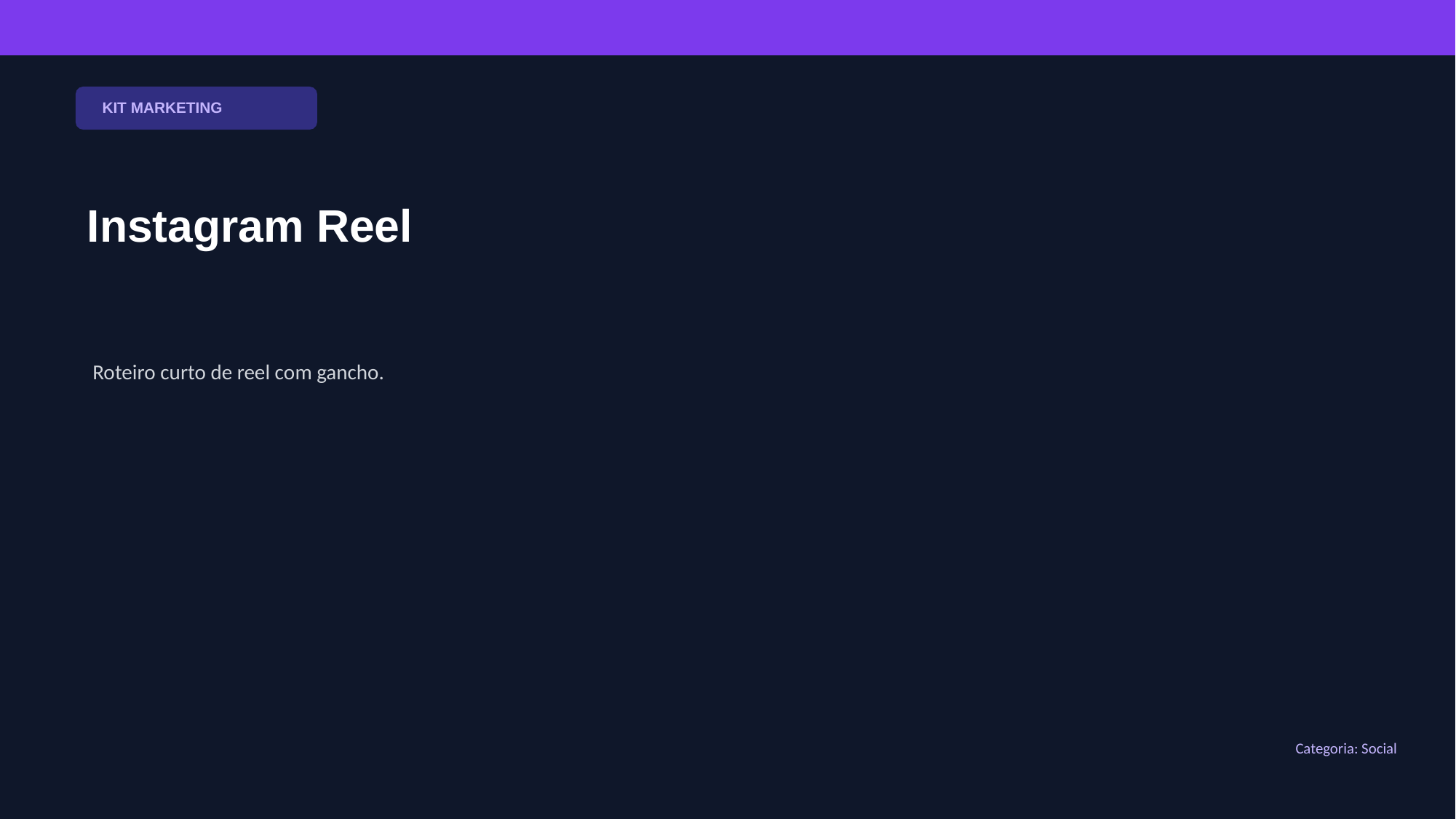

KIT MARKETING
Instagram Reel
Roteiro curto de reel com gancho.
Categoria: Social